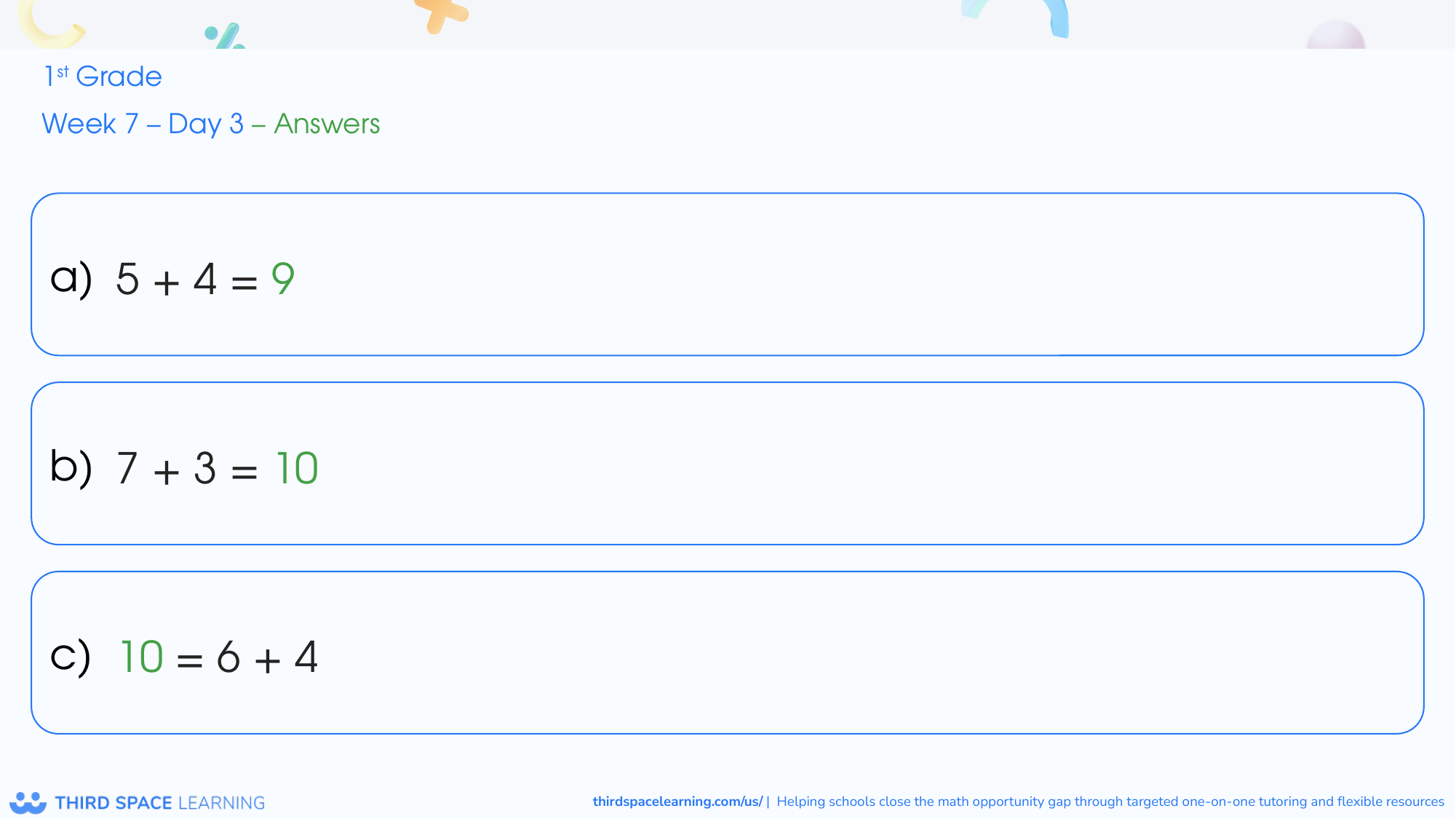

1st Grade
Week 7 – Day 3 – Answers
5 + 4 = 9
7 + 3 = 10
10 = 6 + 4